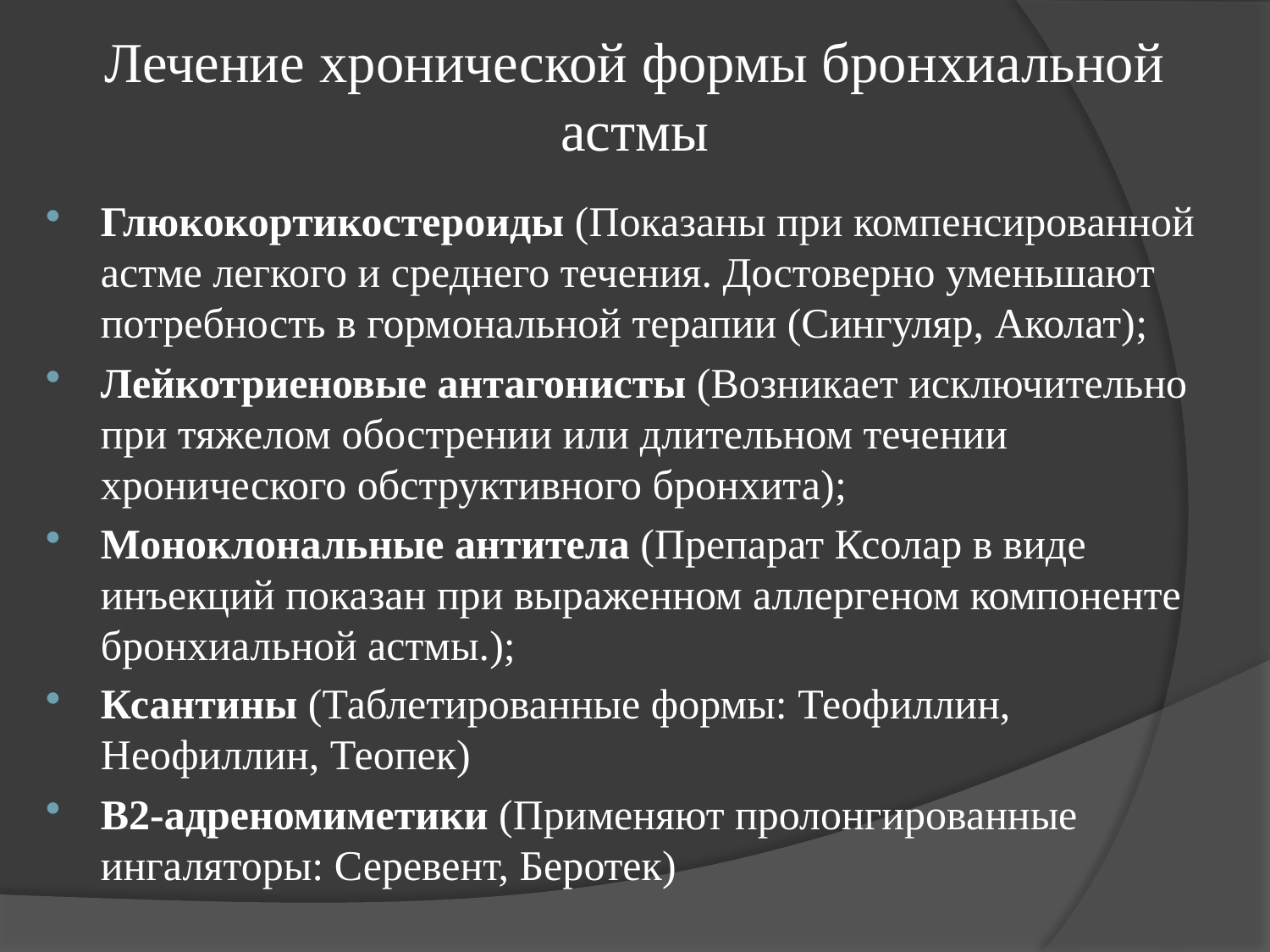

# Лечение хронической формы бронхиальной астмы
Глюкокортикостероиды (Показаны при компенсированной астме легкого и среднего течения. Достоверно уменьшают потребность в гормональной терапии (Сингуляр, Аколат);
Лейкотриеновые антагонисты (Возникает исключительно при тяжелом обострении или длительном течении хронического обструктивного бронхита);
Моноклональные антитела (Препарат Ксолар в виде инъекций показан при выраженном аллергеном компоненте бронхиальной астмы.);
Ксантины (Таблетированные формы: Теофиллин, Неофиллин, Теопек)
B2-адреномиметики (Применяют пролонгированные ингаляторы: Серевент, Беротек)